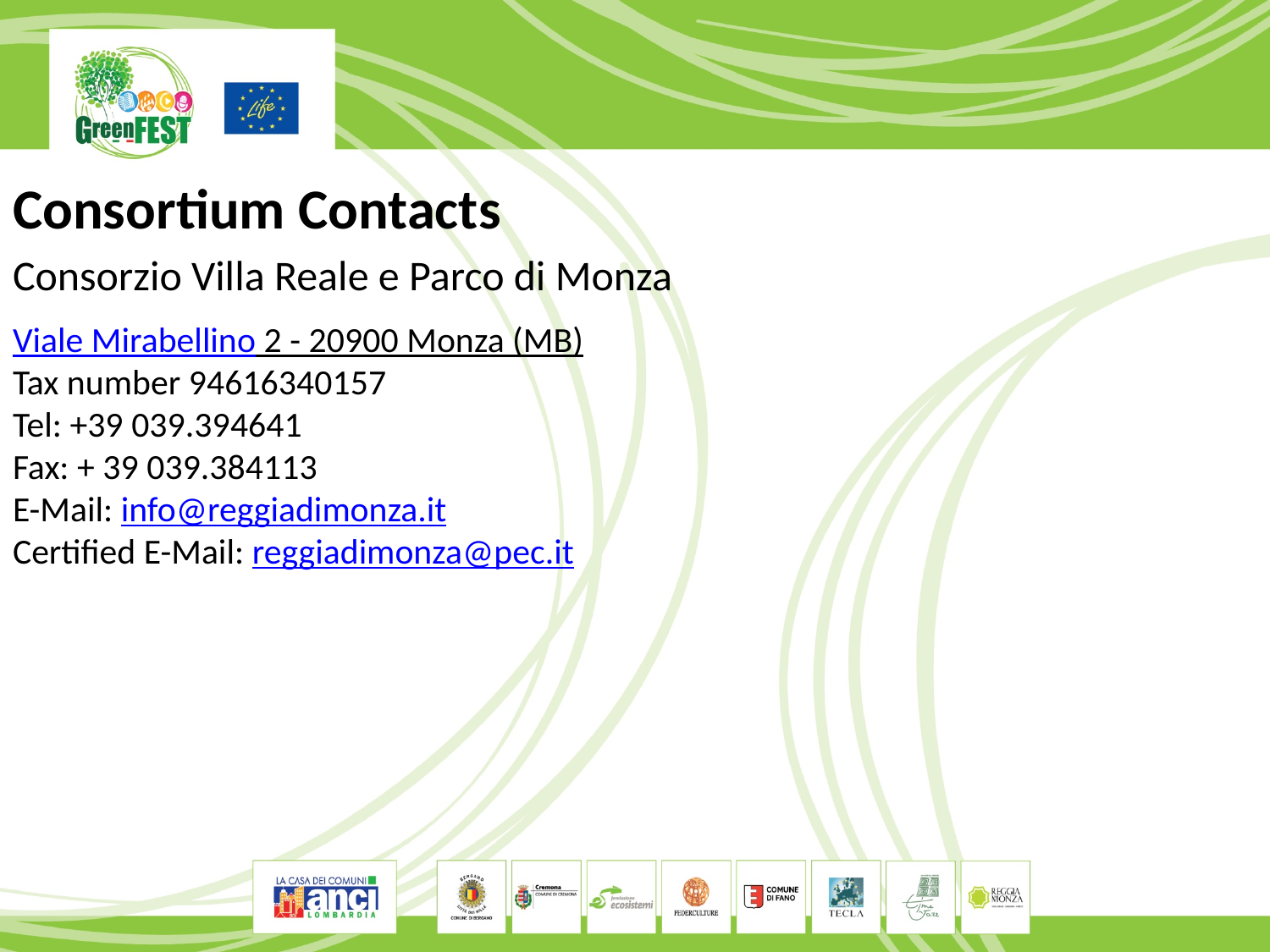

Consortium Contacts
Consorzio Villa Reale e Parco di Monza
Viale Mirabellino 2 - 20900 Monza (MB)
Tax number 94616340157
Tel: +39 039.394641
Fax: + 39 039.384113
E-Mail: info@reggiadimonza.it
Certified E-Mail: reggiadimonza@pec.it